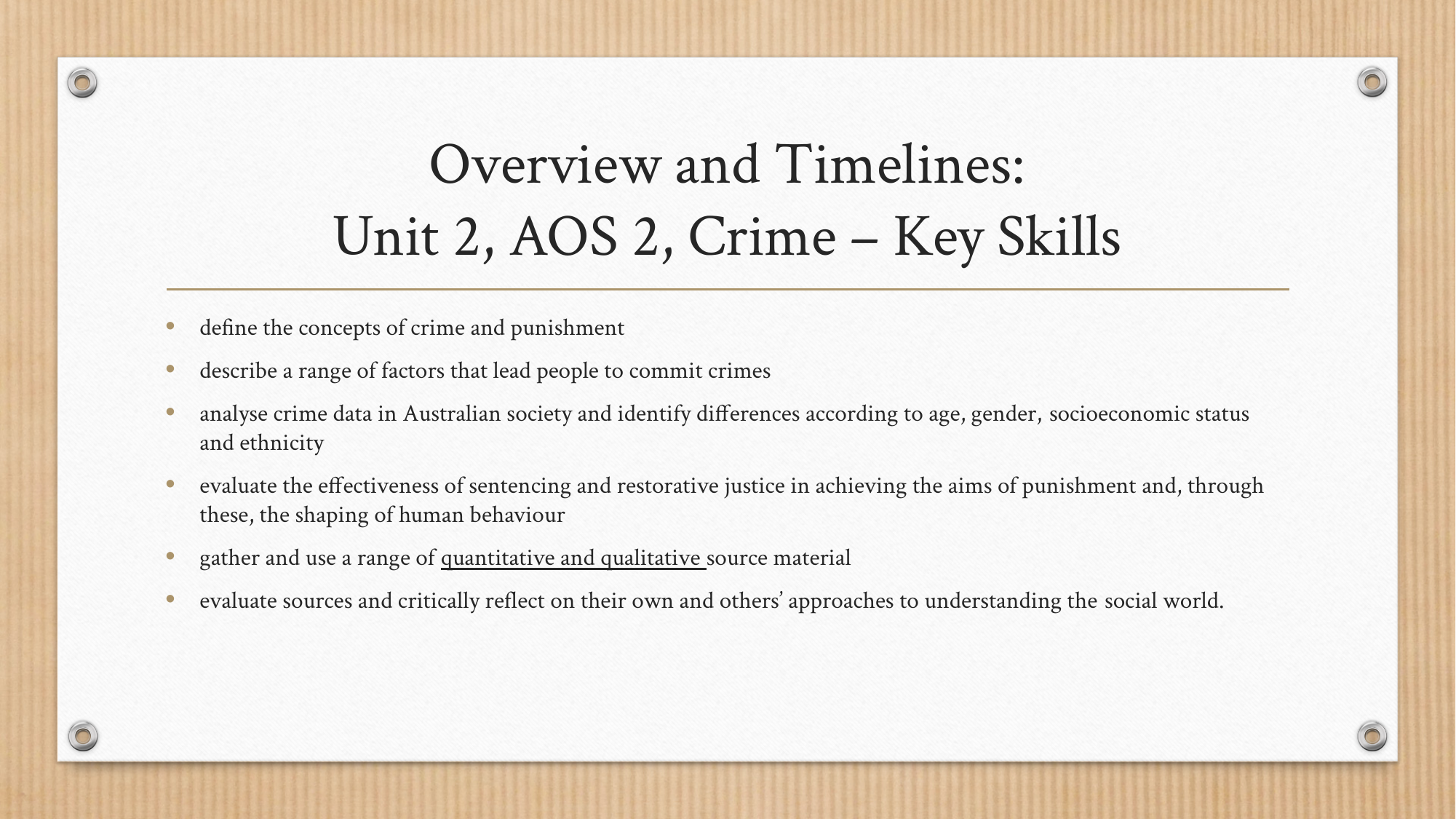

# Overview and Timelines: Unit 2, AOS 2, Crime – Key Skills
define the concepts of crime and punishment
describe a range of factors that lead people to commit crimes
analyse crime data in Australian society and identify differences according to age, gender, socioeconomic status and ethnicity
evaluate the effectiveness of sentencing and restorative justice in achieving the aims of punishment and, through these, the shaping of human behaviour
gather and use a range of quantitative and qualitative source material
evaluate sources and critically reflect on their own and others’ approaches to understanding the social world.